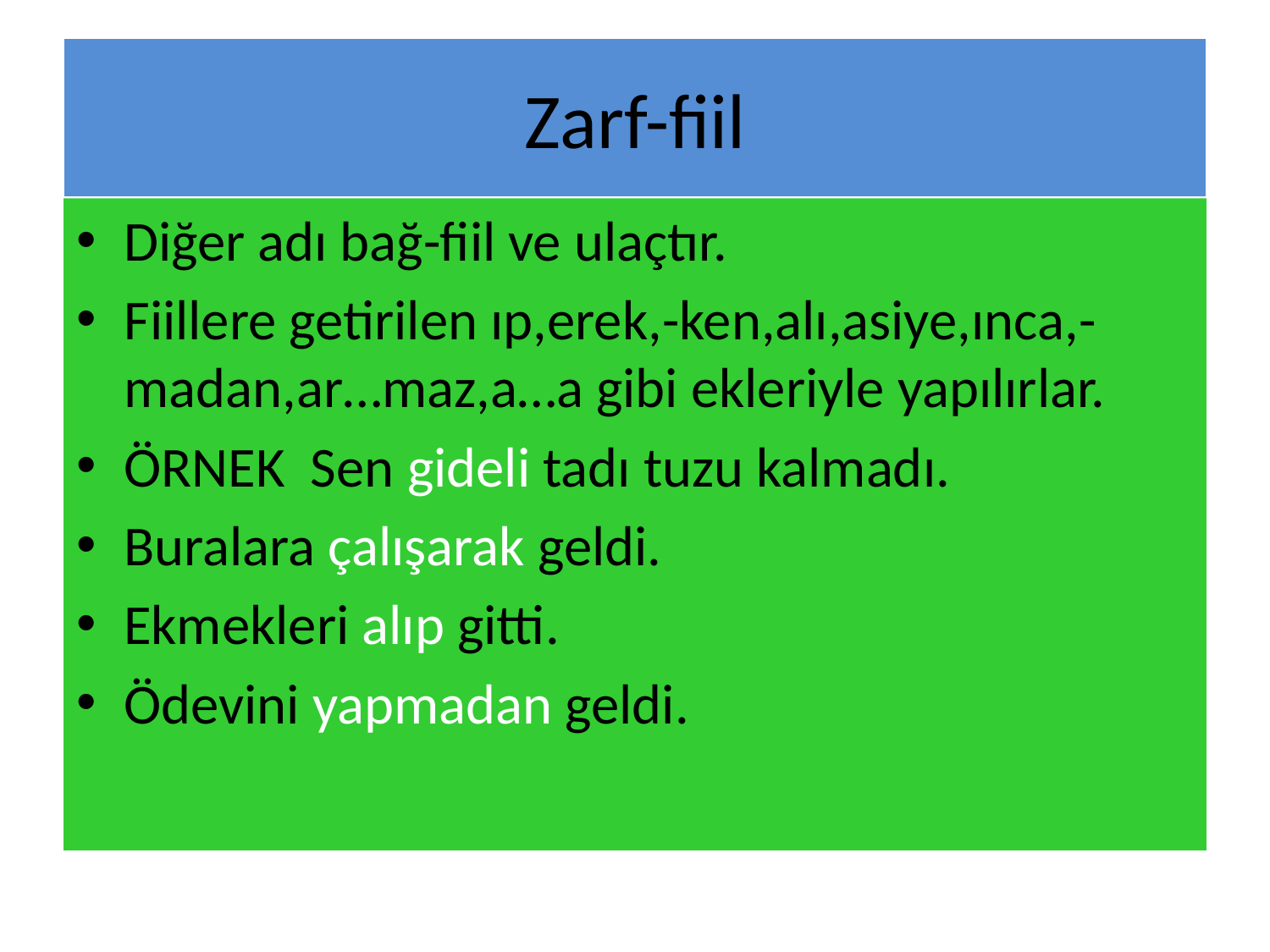

# Zarf-fiil
Diğer adı bağ-fiil ve ulaçtır.
Fiillere getirilen ıp,erek,-ken,alı,asiye,ınca,-madan,ar…maz,a…a gibi ekleriyle yapılırlar.
ÖRNEK  Sen gideli tadı tuzu kalmadı.
Buralara çalışarak geldi.
Ekmekleri alıp gitti.
Ödevini yapmadan geldi.